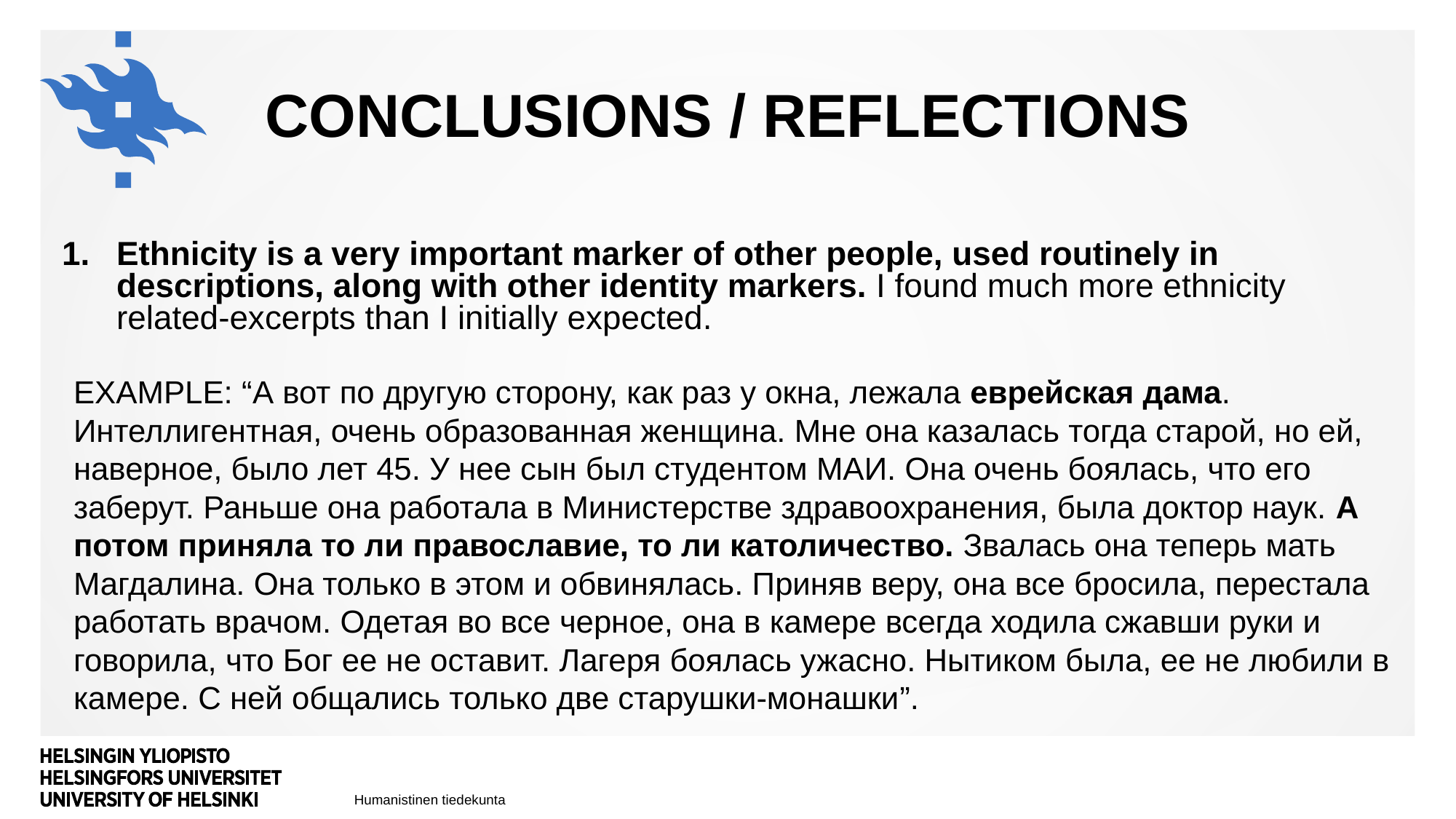

# Conclusions / reflections
Ethnicity is a very important marker of other people, used routinely in descriptions, along with other identity markers. I found much more ethnicity related-excerpts than I initially expected.

EXAMPLE: “А вот по другую сторону, как раз у окна, лежала еврейская дама. Интеллигентная, очень образованная женщина. Мне она казалась тогда старой, но ей, наверное, было лет 45. У нее сын был студентом МАИ. Она очень боялась, что его заберут. Раньше она работала в Министерстве здравоохранения, была доктор наук. А потом приняла то ли православие, то ли католичество. Звалась она теперь мать Магдалина. Она только в этом и обвинялась. Приняв веру, она все бросила, перестала работать врачом. Одетая во все черное, она в камере всегда ходила сжавши руки и говорила, что Бог ее не оставит. Лагеря боялась ужасно. Нытиком была, ее не любили в камере. С ней общались только две старушки-монашки”.